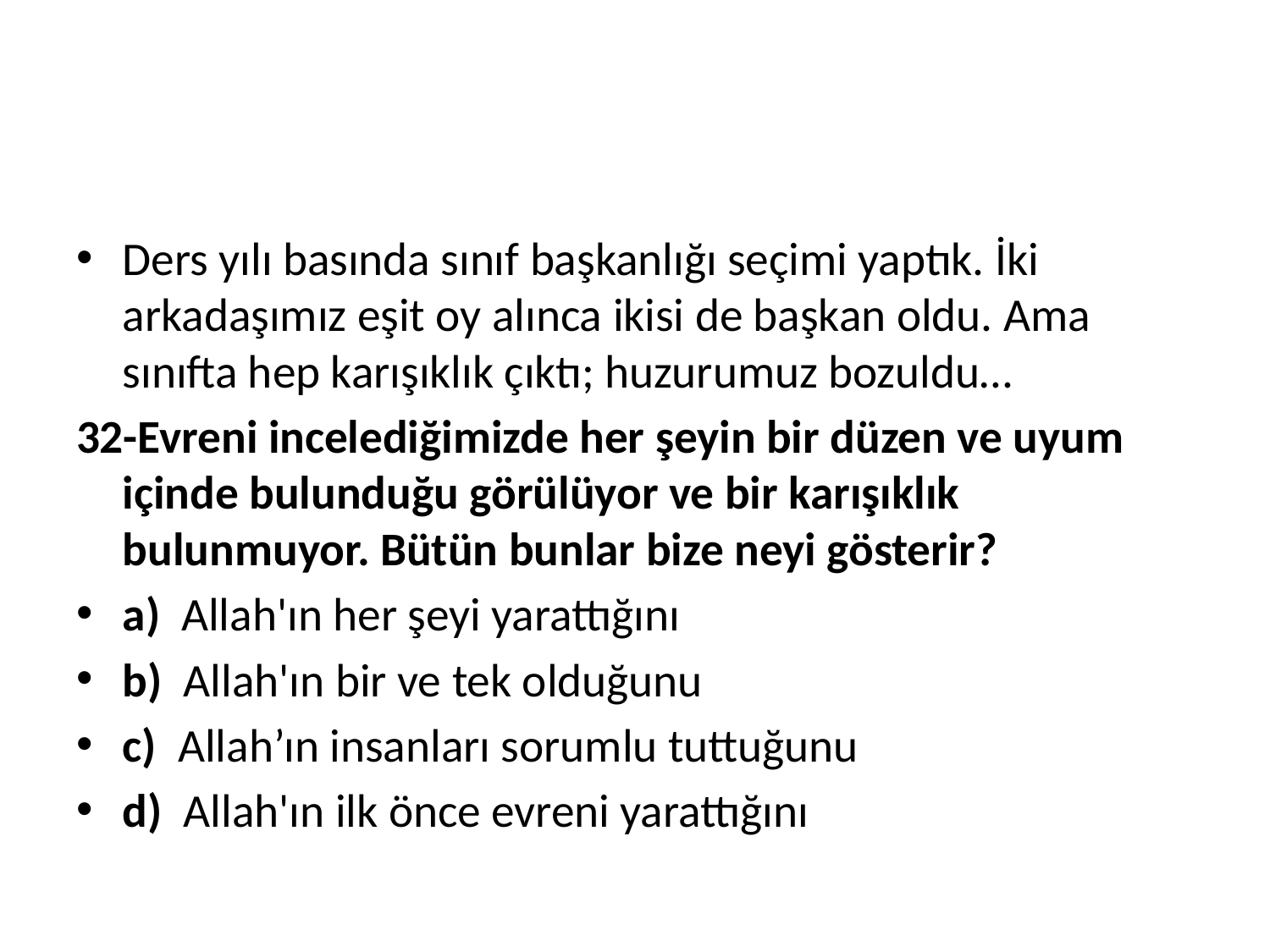

#
Ders yılı basında sınıf başkanlığı seçimi yaptık. İki arkadaşımız eşit oy alınca ikisi de başkan oldu. Ama sınıfta hep karışıklık çıktı; huzurumuz bozuldu…
32-Evreni incelediğimizde her şeyin bir düzen ve uyum içinde bulunduğu görülüyor ve bir karışıklık bulunmuyor. Bütün bunlar bize neyi gösterir?
a)  Allah'ın her şeyi yarattığını
b)  Allah'ın bir ve tek olduğunu
c)  Allah’ın insanları sorumlu tuttuğunu
d)  Allah'ın ilk önce evreni yarattığını